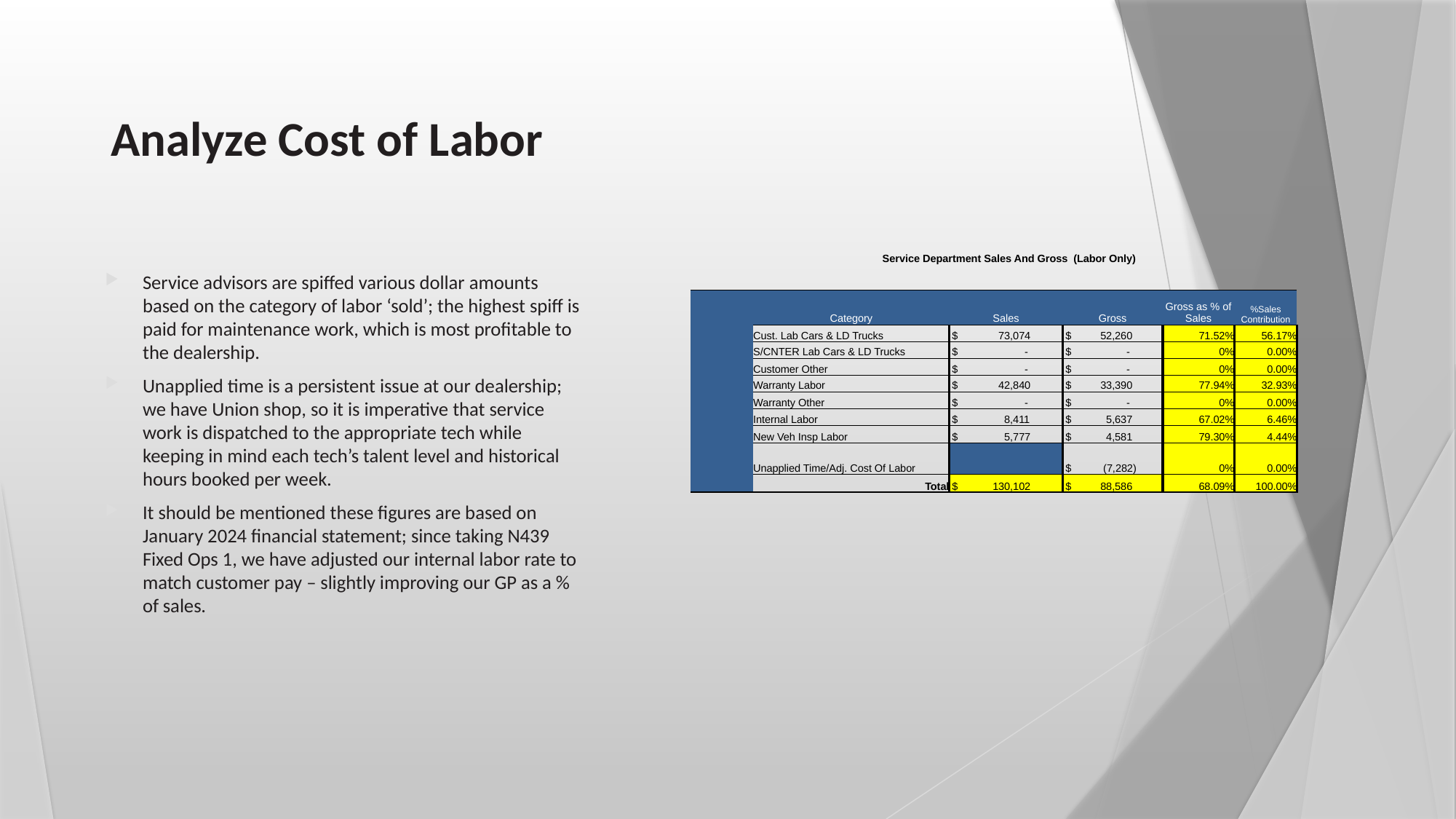

# Analyze Cost of Labor

Service advisors are spiffed various dollar amounts based on the category of labor ‘sold’; the highest spiff is paid for maintenance work, which is most profitable to the dealership.
Unapplied time is a persistent issue at our dealership; we have Union shop, so it is imperative that service work is dispatched to the appropriate tech while keeping in mind each tech’s talent level and historical hours booked per week.
It should be mentioned these figures are based on January 2024 financial statement; since taking N439 Fixed Ops 1, we have adjusted our internal labor rate to match customer pay – slightly improving our GP as a % of sales.

|  | Service Department Sales And Gross (Labor Only) |  |  |  |  |
| --- | --- | --- | --- | --- | --- |
|  |  |  |  |  |  |
|  | Category | Sales | Gross | Gross as % of Sales | %Sales Contribution |
|  | Cust. Lab Cars & LD Trucks | $ 73,074 | $ 52,260 | 71.52% | 56.17% |
|  | S/CNTER Lab Cars & LD Trucks | $ - | $ - | 0% | 0.00% |
|  | Customer Other | $ - | $ - | 0% | 0.00% |
|  | Warranty Labor | $ 42,840 | $ 33,390 | 77.94% | 32.93% |
|  | Warranty Other | $ - | $ - | 0% | 0.00% |
|  | Internal Labor | $ 8,411 | $ 5,637 | 67.02% | 6.46% |
|  | New Veh Insp Labor | $ 5,777 | $ 4,581 | 79.30% | 4.44% |
|  | Unapplied Time/Adj. Cost Of Labor |  | $ (7,282) | 0% | 0.00% |
|  | Total | $ 130,102 | $ 88,586 | 68.09% | 100.00% |